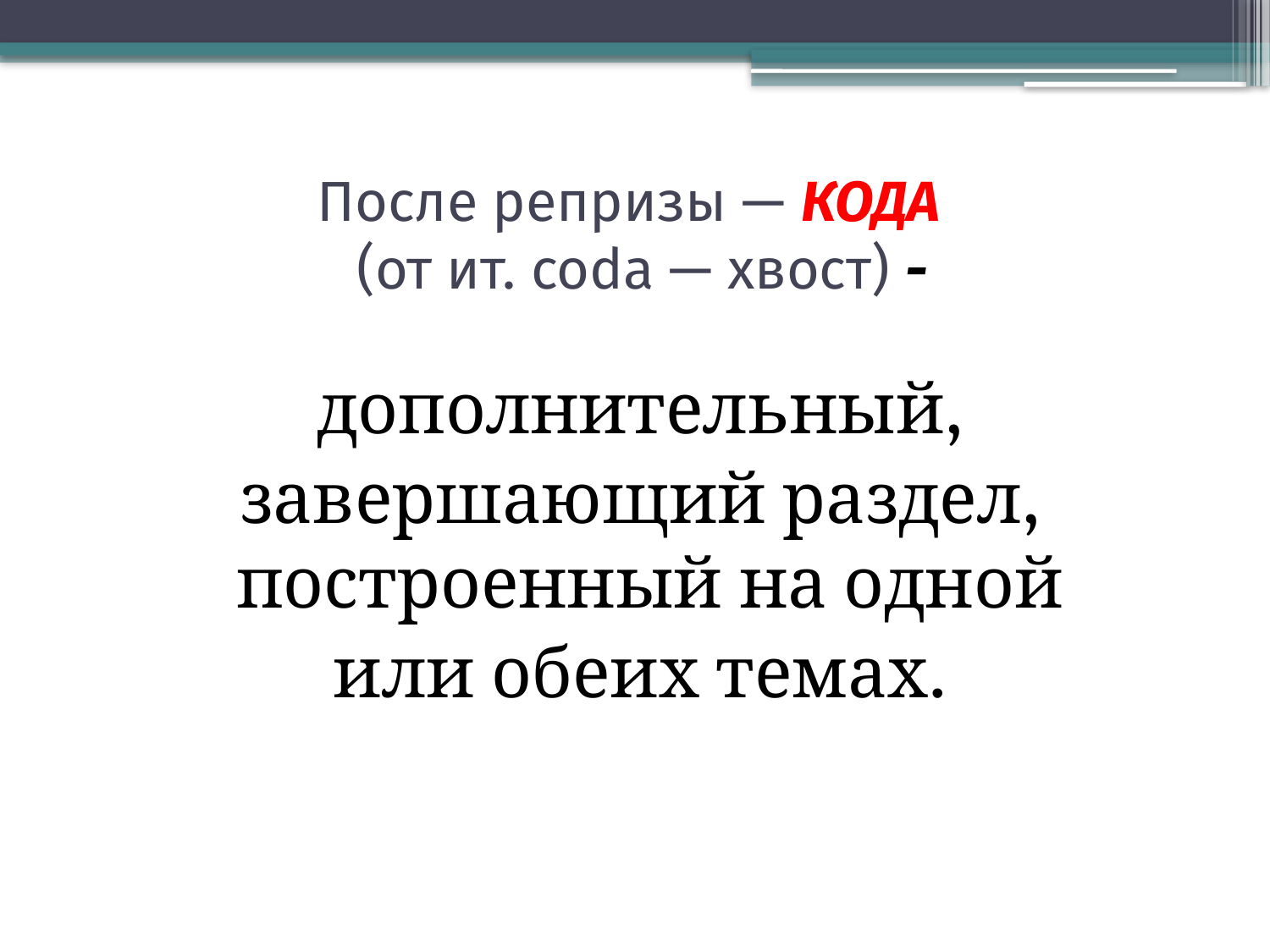

# После репризы — КОДА (от ит. coda — хвост) -
 дополнительный,
завершающий раздел, построенный на одной
или обеих темах.